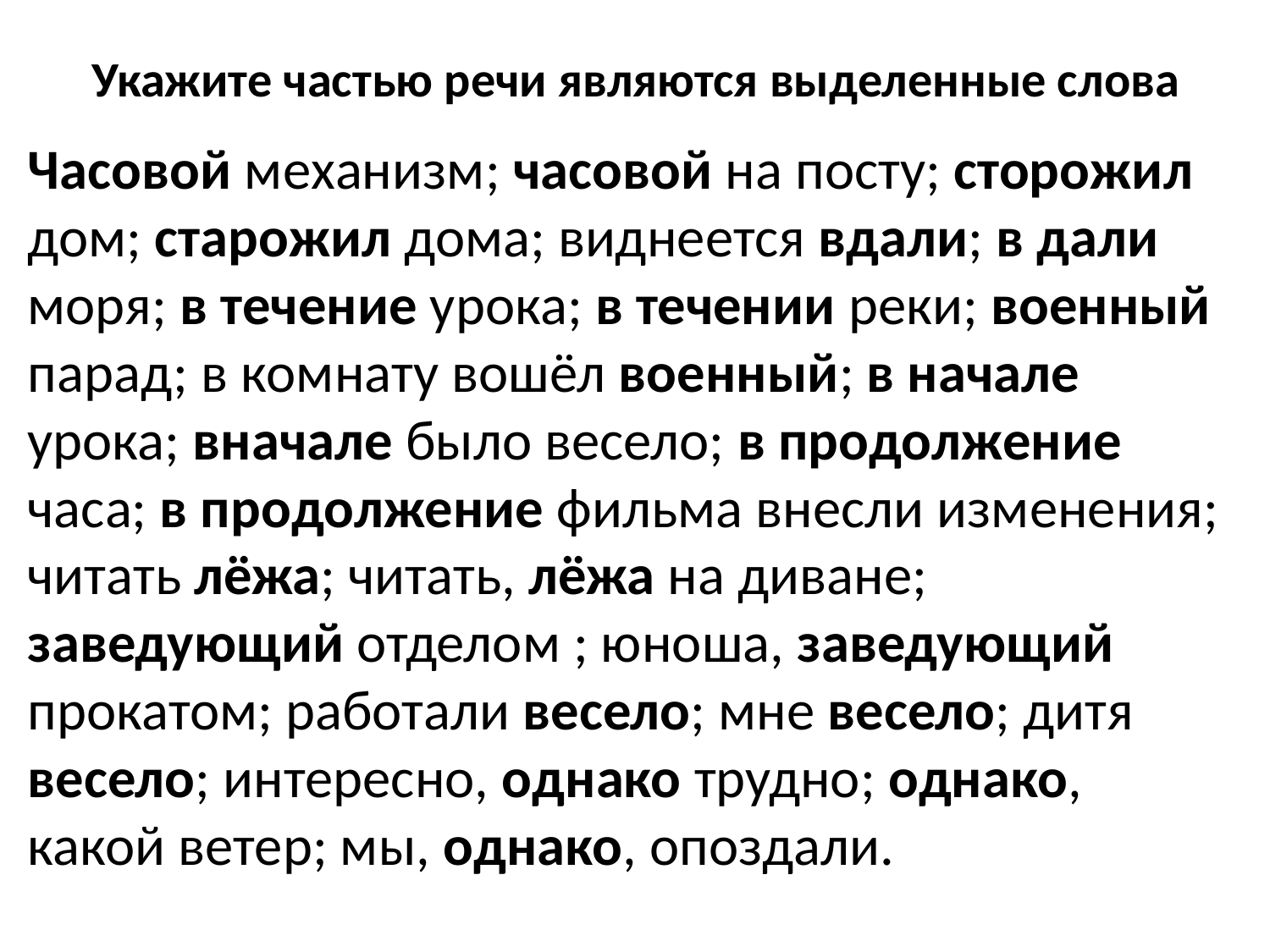

# Укажите частью речи являются выделенные слова
Часовой механизм; часовой на посту; сторожил дом; старожил дома; виднеется вдали; в дали моря; в течение урока; в течении реки; военный парад; в комнату вошёл военный; в начале урока; вначале было весело; в продолжение часа; в продолжение фильма внесли изменения; читать лёжа; читать, лёжа на диване; заведующий отделом ; юноша, заведующий прокатом; работали весело; мне весело; дитя весело; интересно, однако трудно; однако, какой ветер; мы, однако, опоздали.